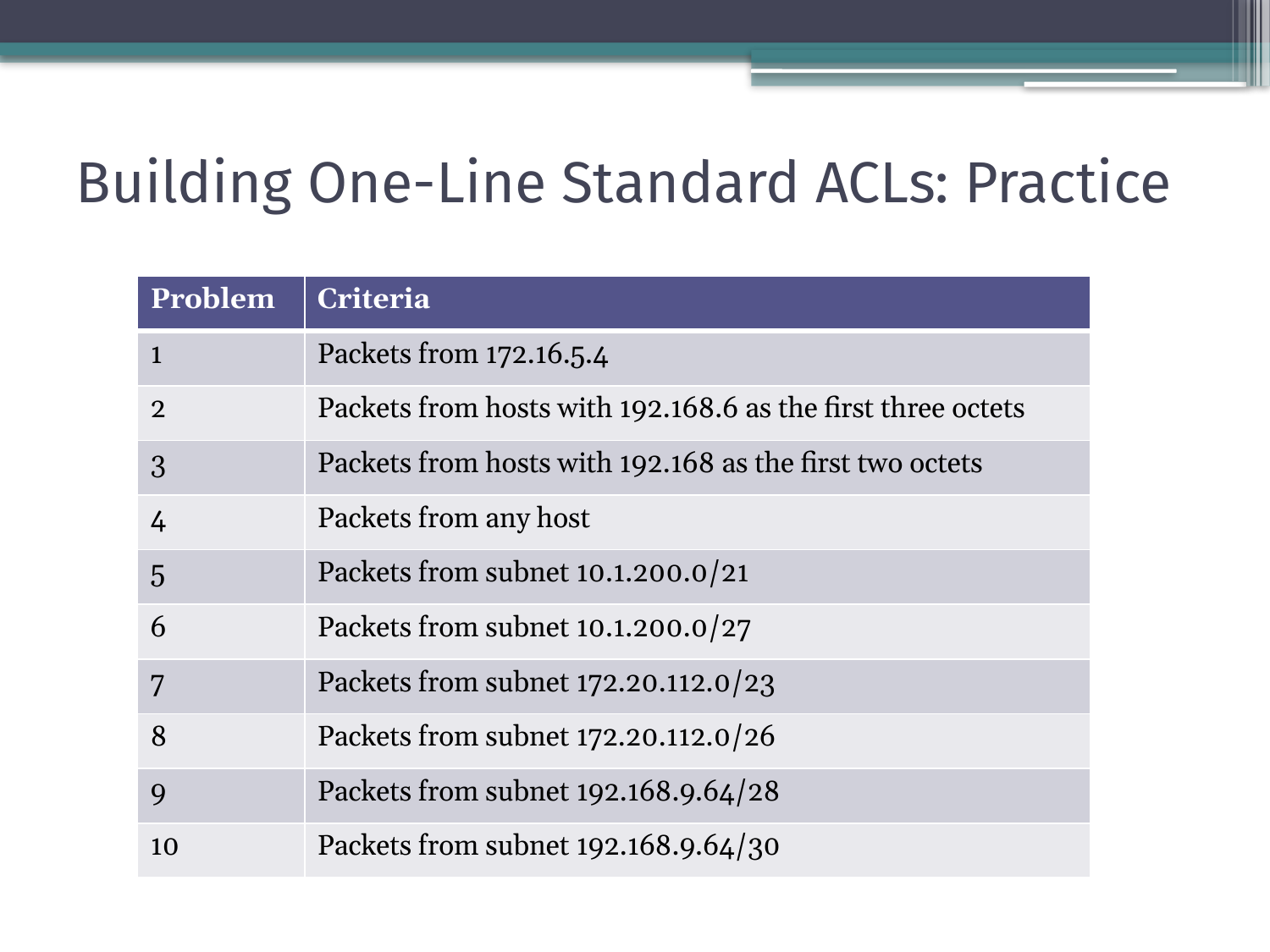

# Building One-Line Standard ACLs: Practice
| Problem | Criteria |
| --- | --- |
| 1 | Packets from 172.16.5.4 |
| 2 | Packets from hosts with 192.168.6 as the first three octets |
| 3 | Packets from hosts with 192.168 as the first two octets |
| 4 | Packets from any host |
| 5 | Packets from subnet 10.1.200.0/21 |
| 6 | Packets from subnet 10.1.200.0/27 |
| 7 | Packets from subnet 172.20.112.0/23 |
| 8 | Packets from subnet 172.20.112.0/26 |
| 9 | Packets from subnet 192.168.9.64/28 |
| 10 | Packets from subnet 192.168.9.64/30 |